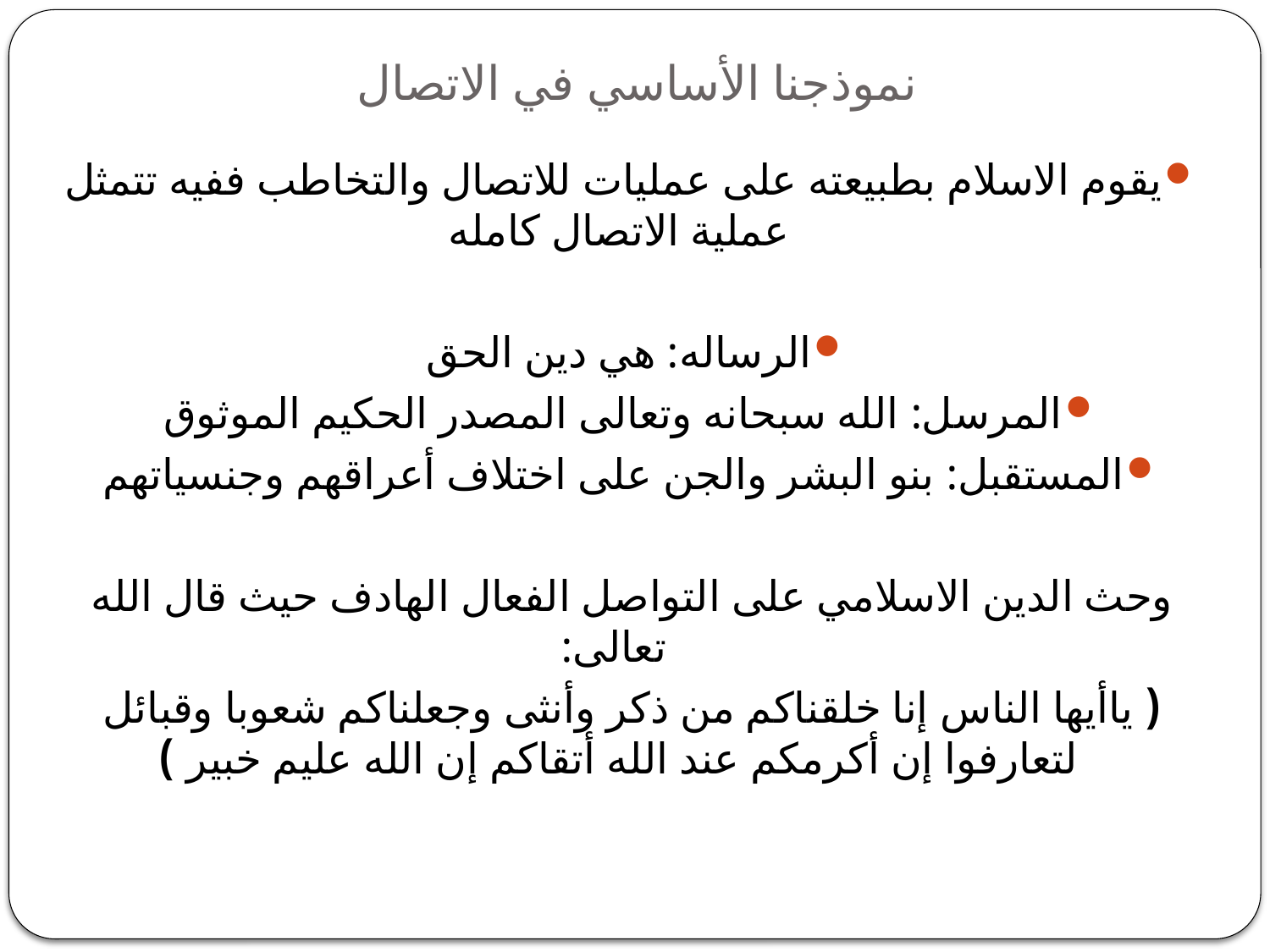

# نموذجنا الأساسي في الاتصال
يقوم الاسلام بطبيعته على عمليات للاتصال والتخاطب ففيه تتمثل عملية الاتصال كامله

الرساله: هي دين الحق
المرسل: الله سبحانه وتعالى المصدر الحكيم الموثوق
المستقبل: بنو البشر والجن على اختلاف أعراقهم وجنسياتهم

وحث الدين الاسلامي على التواصل الفعال الهادف حيث قال الله تعالى:
( ياأيها الناس إنا خلقناكم من ذكر وأنثى وجعلناكم شعوبا وقبائل لتعارفوا إن أكرمكم عند الله أتقاكم إن الله عليم خبير )